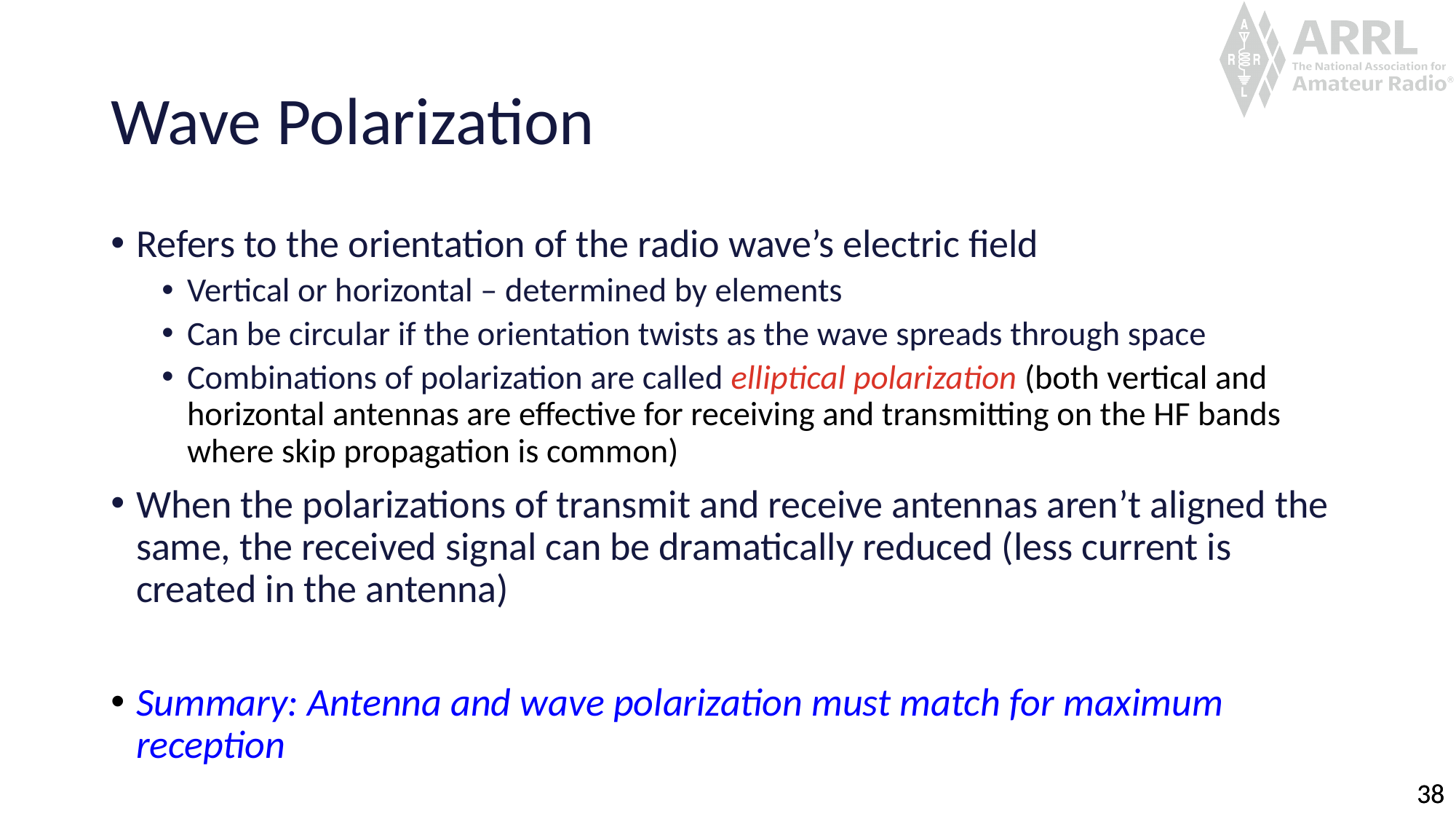

# Wave Polarization
Refers to the orientation of the radio wave’s electric field
Vertical or horizontal – determined by elements
Can be circular if the orientation twists as the wave spreads through space
Combinations of polarization are called elliptical polarization (both vertical and horizontal antennas are effective for receiving and transmitting on the HF bands where skip propagation is common)
When the polarizations of transmit and receive antennas aren’t aligned the same, the received signal can be dramatically reduced (less current is created in the antenna)

Summary: Antenna and wave polarization must match for maximum reception